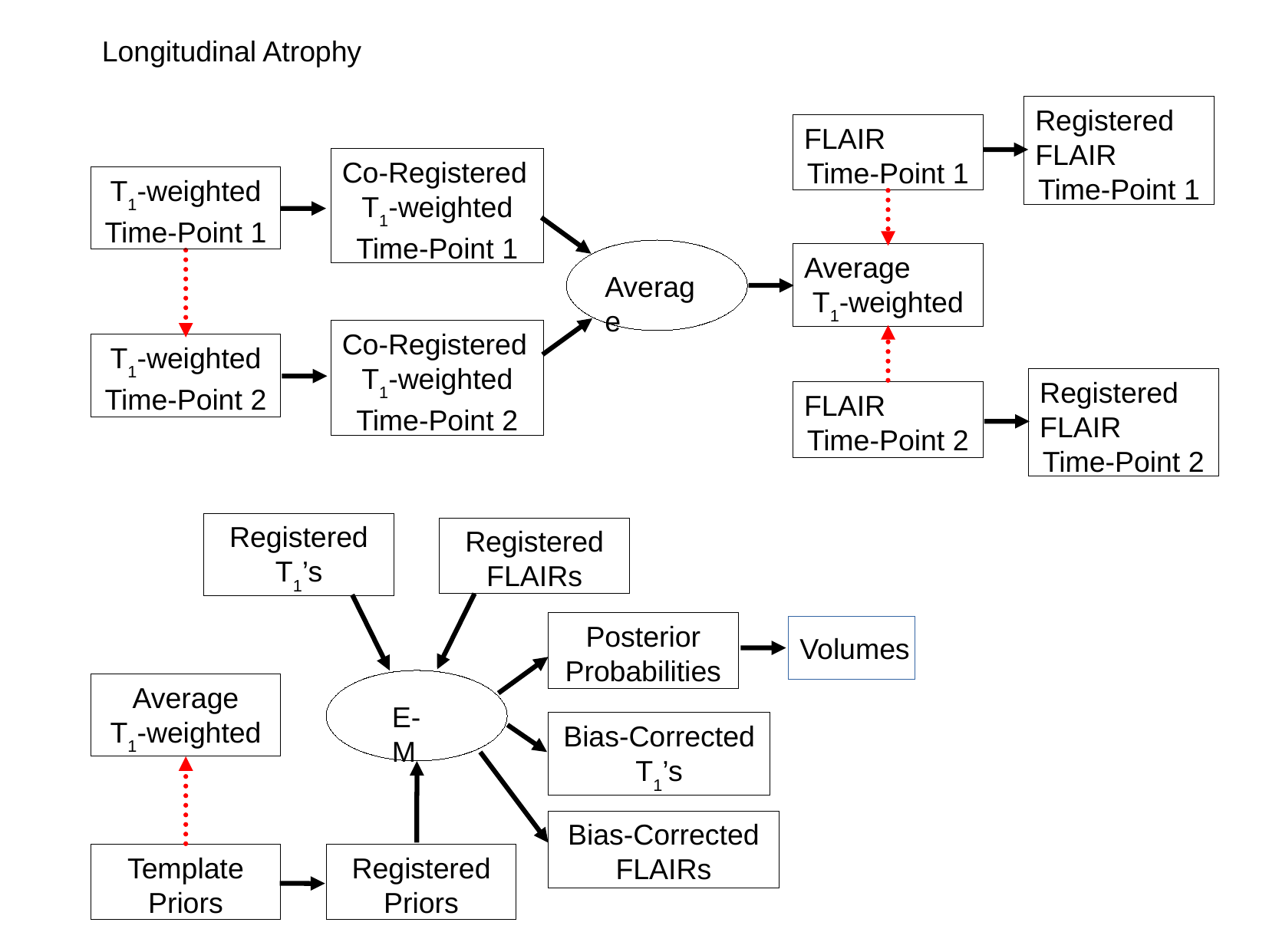

Longitudinal Atrophy
Registered
FLAIR
Time-Point 1
FLAIR
Time-Point 1
Co-Registered
T1-weighted Time-Point 1

T1-weighted Time-Point 1

Average
T1-weighted

Average

Co-Registered
T1-weighted Time-Point 2

T1-weighted Time-Point 2
Registered
FLAIR
Time-Point 2

FLAIR
Time-Point 2

Registered
T1’s
Registered
FLAIRs

Posterior
Probabilities

Volumes

Average
T1-weighted
E-M
Bias-Corrected T1’s

Bias-Corrected FLAIRs
Template Priors
Registered
Priors